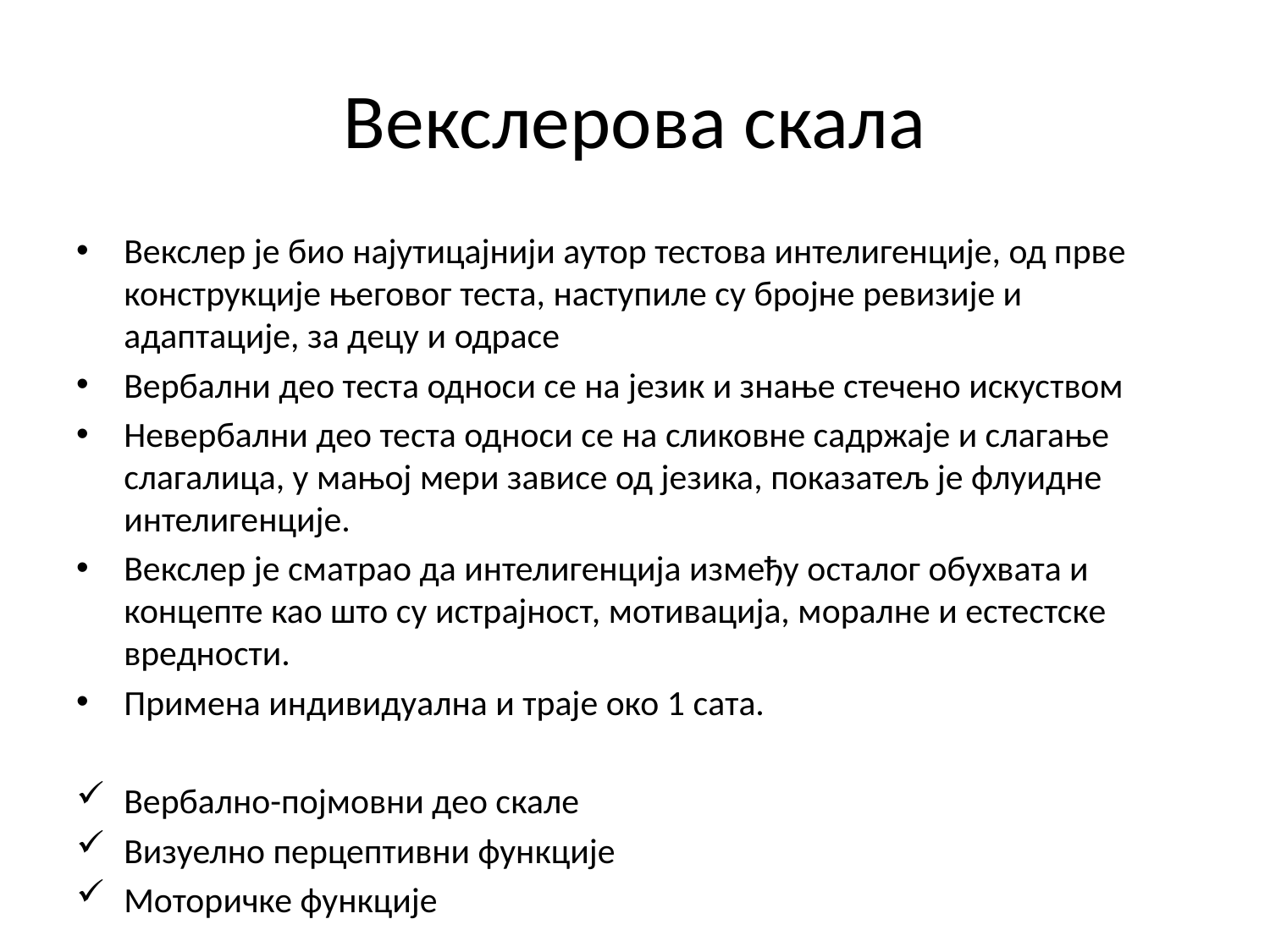

# Векслерова скала
Векслер је био најутицајнији аутор тестова интелигенције, од прве конструкције његовог теста, наступиле су бројне ревизије и адаптације, за децу и одрасе
Вербални део теста односи се на језик и знање стечено искуством
Невербални део теста односи се на сликовне садржаје и слагање слагалица, у мањој мери зависе од језика, показатељ је флуидне интелигенције.
Векслер је сматрао да интелигенција између осталог обухвата и концепте као што су истрајност, мотивација, моралне и естестске вредности.
Примена индивидуална и траје око 1 сата.

Вербално-појмовни део скале
Визуелно перцептивни функције
Моторичке функције